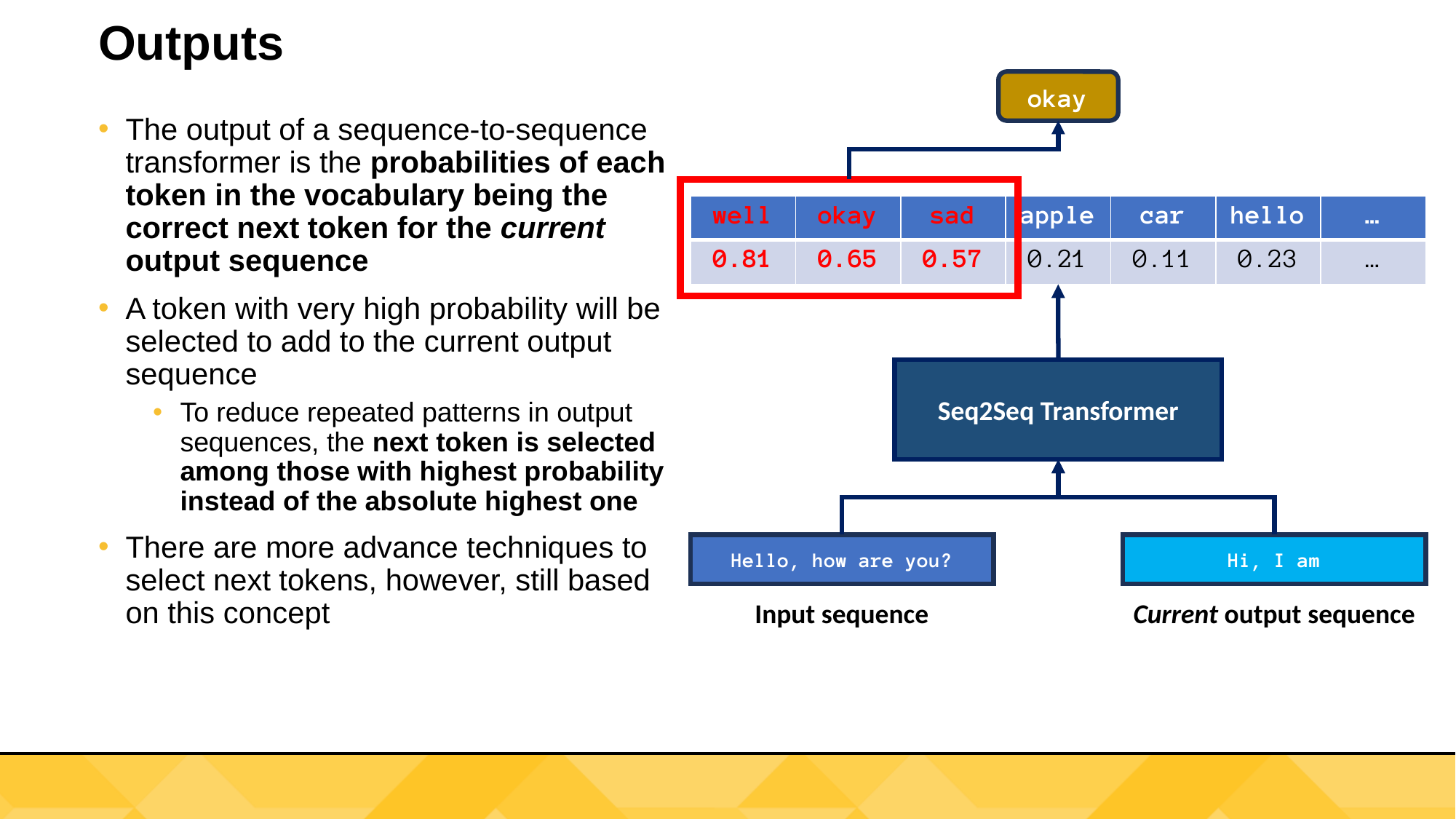

# Outputs
okay
The output of a sequence-to-sequence transformer is the probabilities of each token in the vocabulary being the correct next token for the current output sequence
A token with very high probability will be selected to add to the current output sequence
To reduce repeated patterns in output sequences, the next token is selected among those with highest probability instead of the absolute highest one
There are more advance techniques to select next tokens, however, still based on this concept

| well | okay | sad | apple | car | hello | … |
| --- | --- | --- | --- | --- | --- | --- |
| 0.81 | 0.65 | 0.57 | 0.21 | 0.11 | 0.23 | … |
Seq2Seq Transformer
Hello, how are you?
Hi, I am
Input sequence
Current output sequence